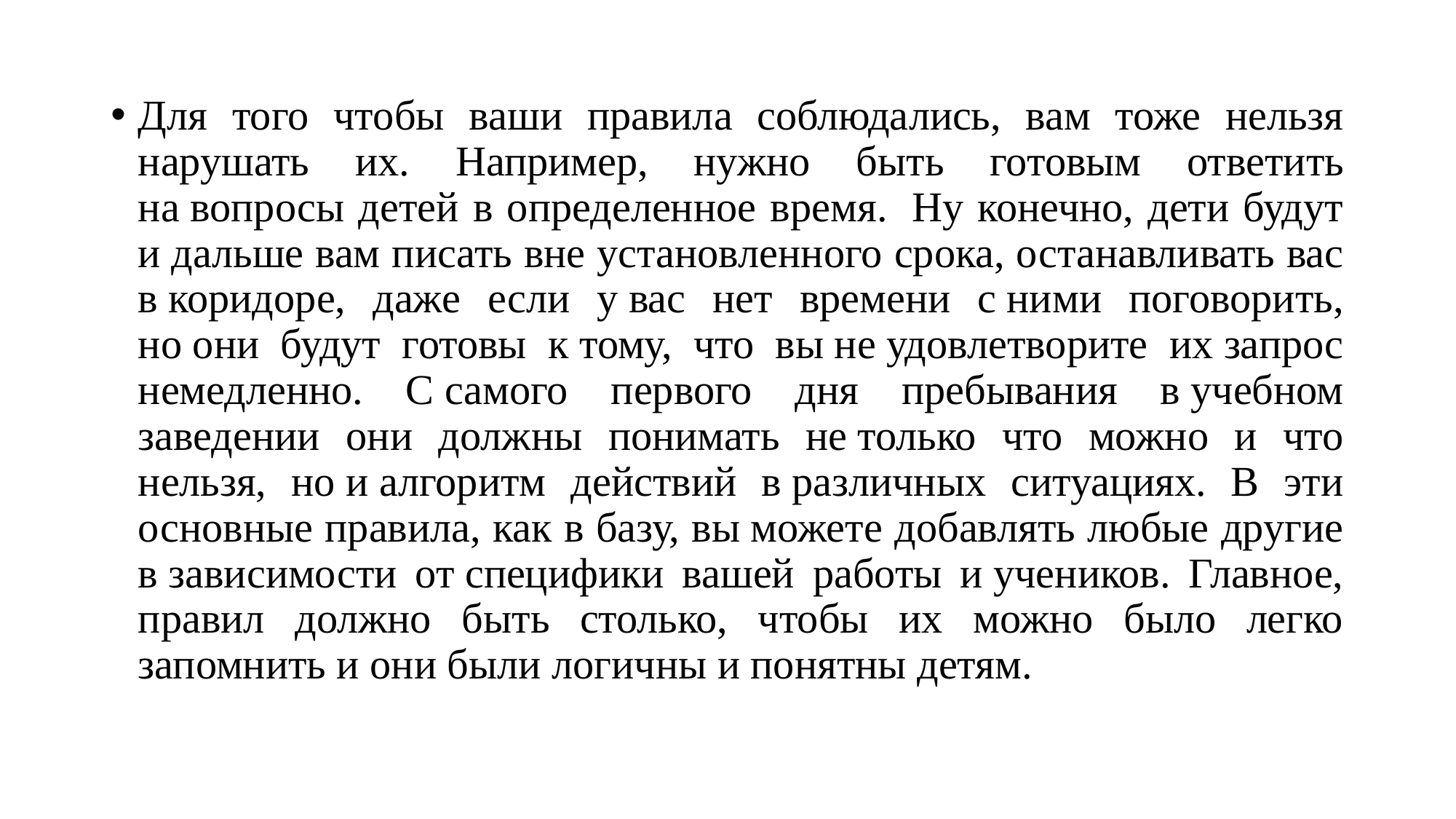

Для того чтобы ваши правила соблюдались, вам тоже нельзя нарушать их. Например, нужно быть готовым ответить на вопросы детей в определенное время.  Ну конечно, дети будут и дальше вам писать вне установленного срока, останавливать вас в коридоре, даже если у вас нет времени с ними поговорить, но они будут готовы к тому, что вы не удовлетворите их запрос немедленно. С самого первого дня пребывания в учебном заведении они должны понимать не только что можно и что нельзя, но и алгоритм действий в различных ситуациях. В эти основные правила, как в базу, вы можете добавлять любые другие в зависимости от специфики вашей работы и учеников. Главное, правил должно быть столько, чтобы их можно было легко запомнить и они были логичны и понятны детям.